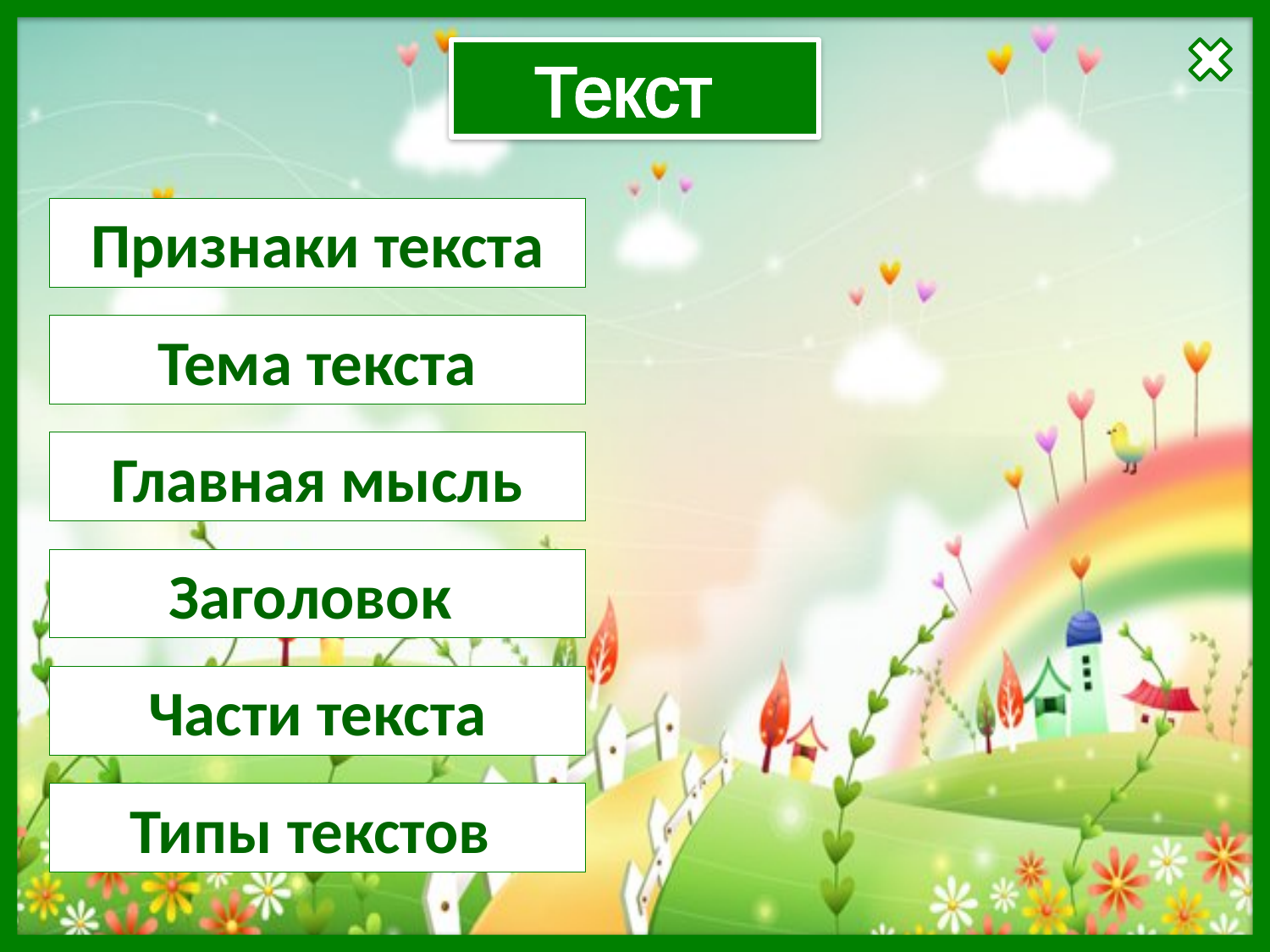

Текст
Признаки текста
Тема текста
Главная мысль
Заголовок
Части текста
Типы текстов